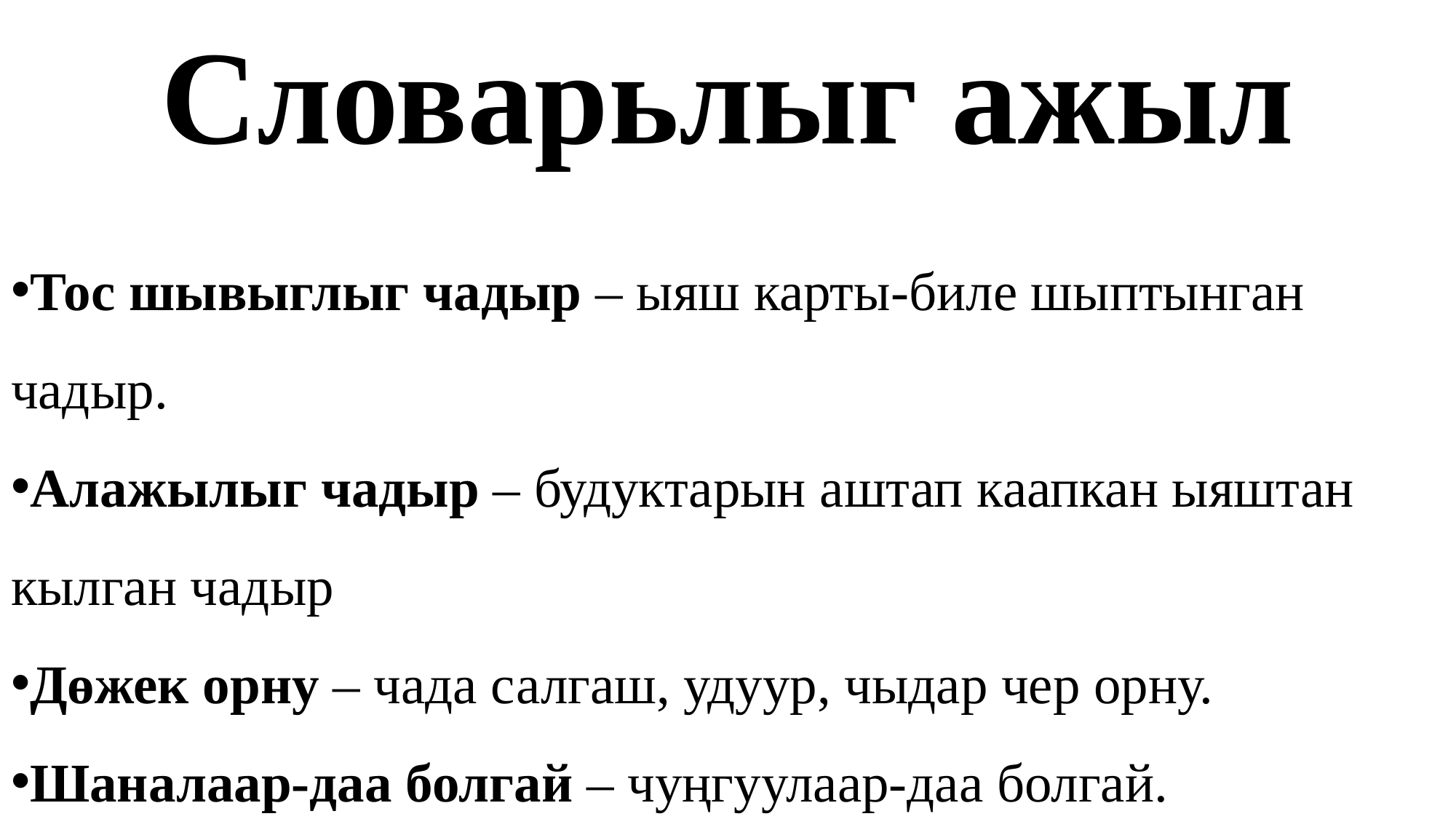

# Словарьлыг ажыл
Тос шывыглыг чадыр – ыяш карты-биле шыптынган чадыр.
Алажылыг чадыр – будуктарын аштап каапкан ыяштан кылган чадыр
Дөжек орну – чада салгаш, удуур, чыдар чер орну.
Шаналаар-даа болгай – чуңгуулаар-даа болгай.